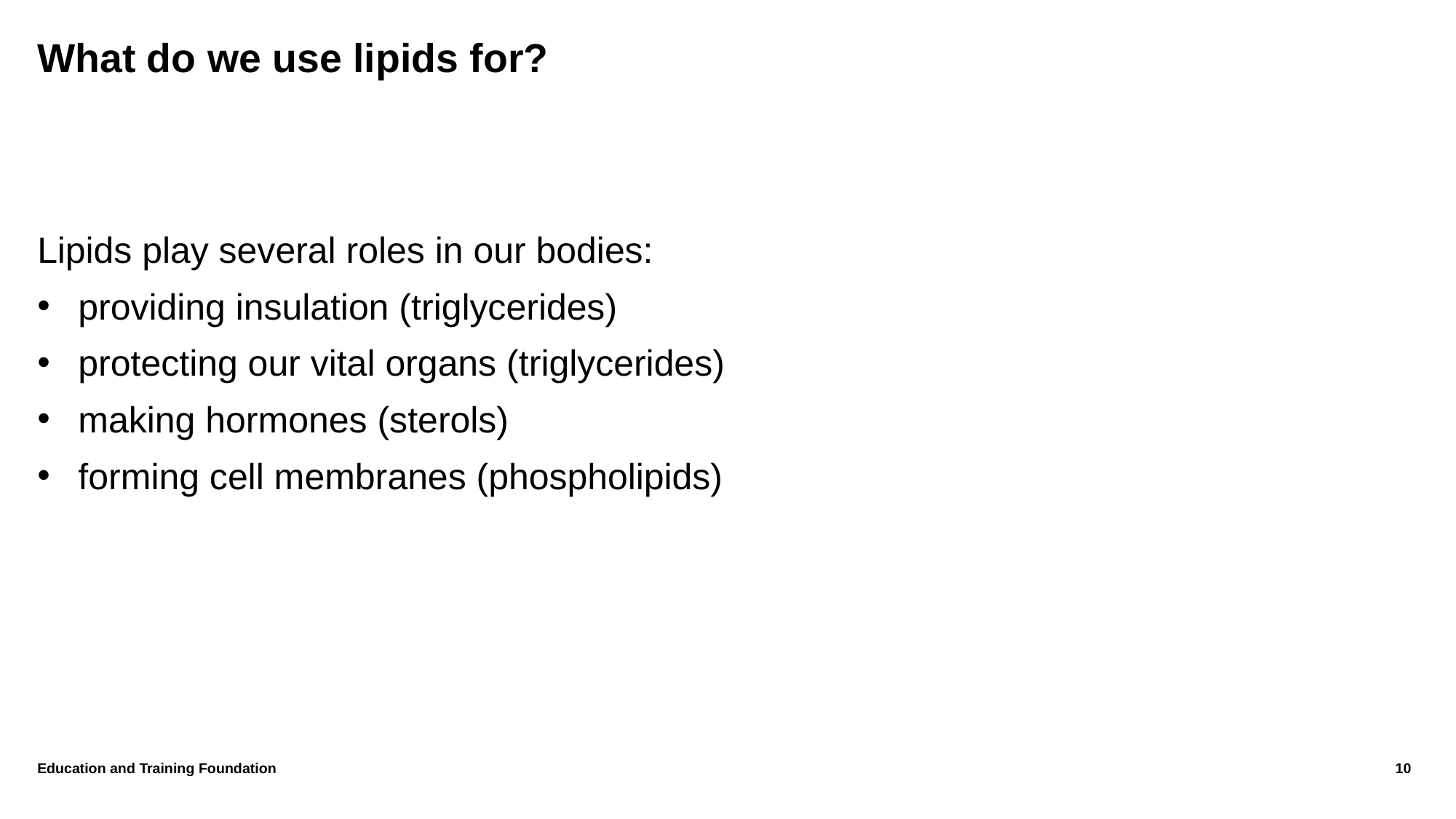

# What do we use lipids for?

Lipids play several roles in our bodies:
providing insulation (triglycerides)
protecting our vital organs (triglycerides)
making hormones (sterols)
forming cell membranes (phospholipids)
Education and Training Foundation
10